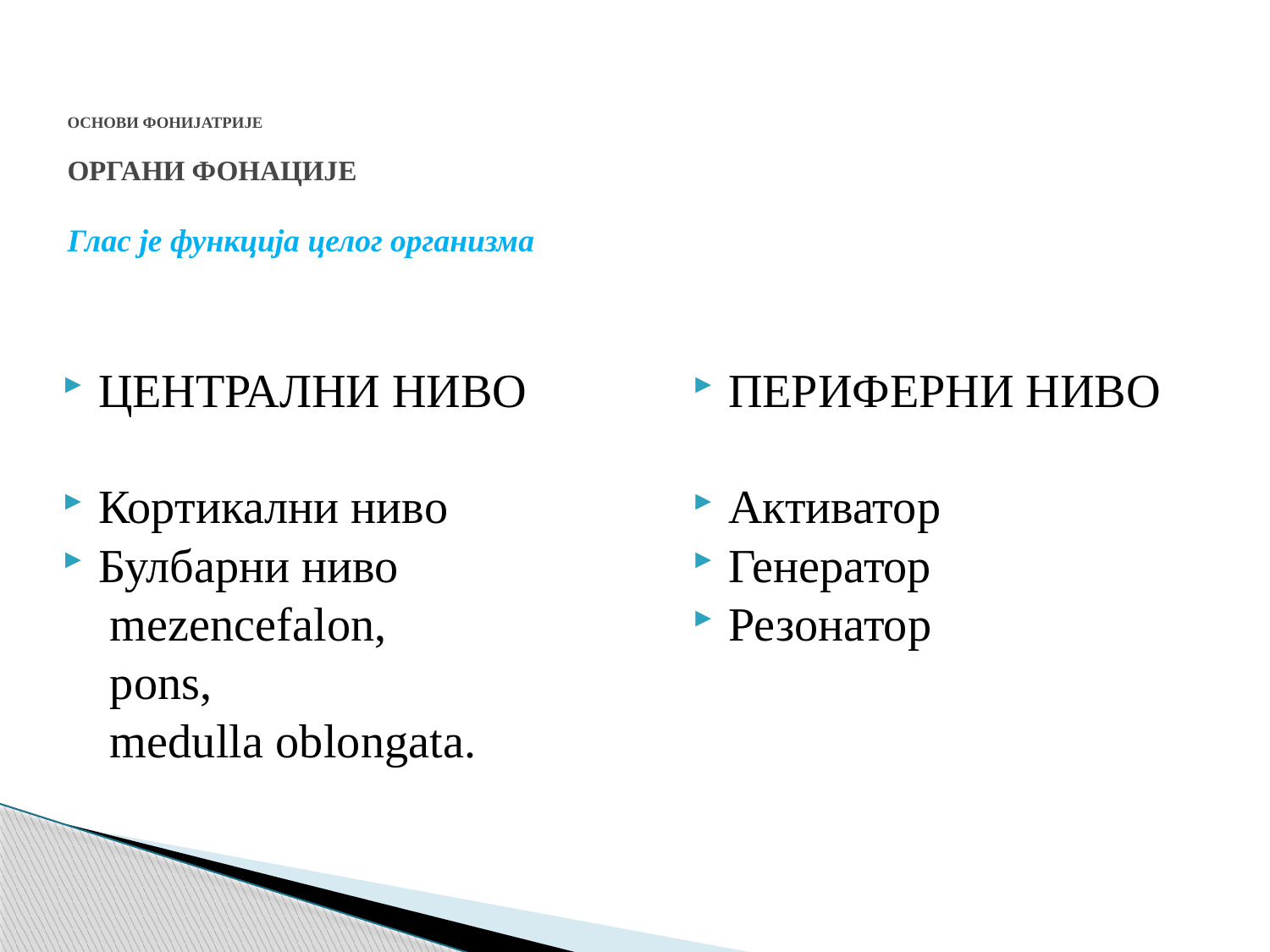

# ОСНОВИ ФОНИЈАТРИЈЕ ОРГАНИ ФОНАЦИЈЕ Глас је функција целог организма
ЦЕНТРАЛНИ НИВО

Кортикални ниво
Булбарни ниво
    mezencefalon,
    pons,
    medulla oblongata.
ПЕРИФЕРНИ НИВО

Активатор
Генератор
Резонатор